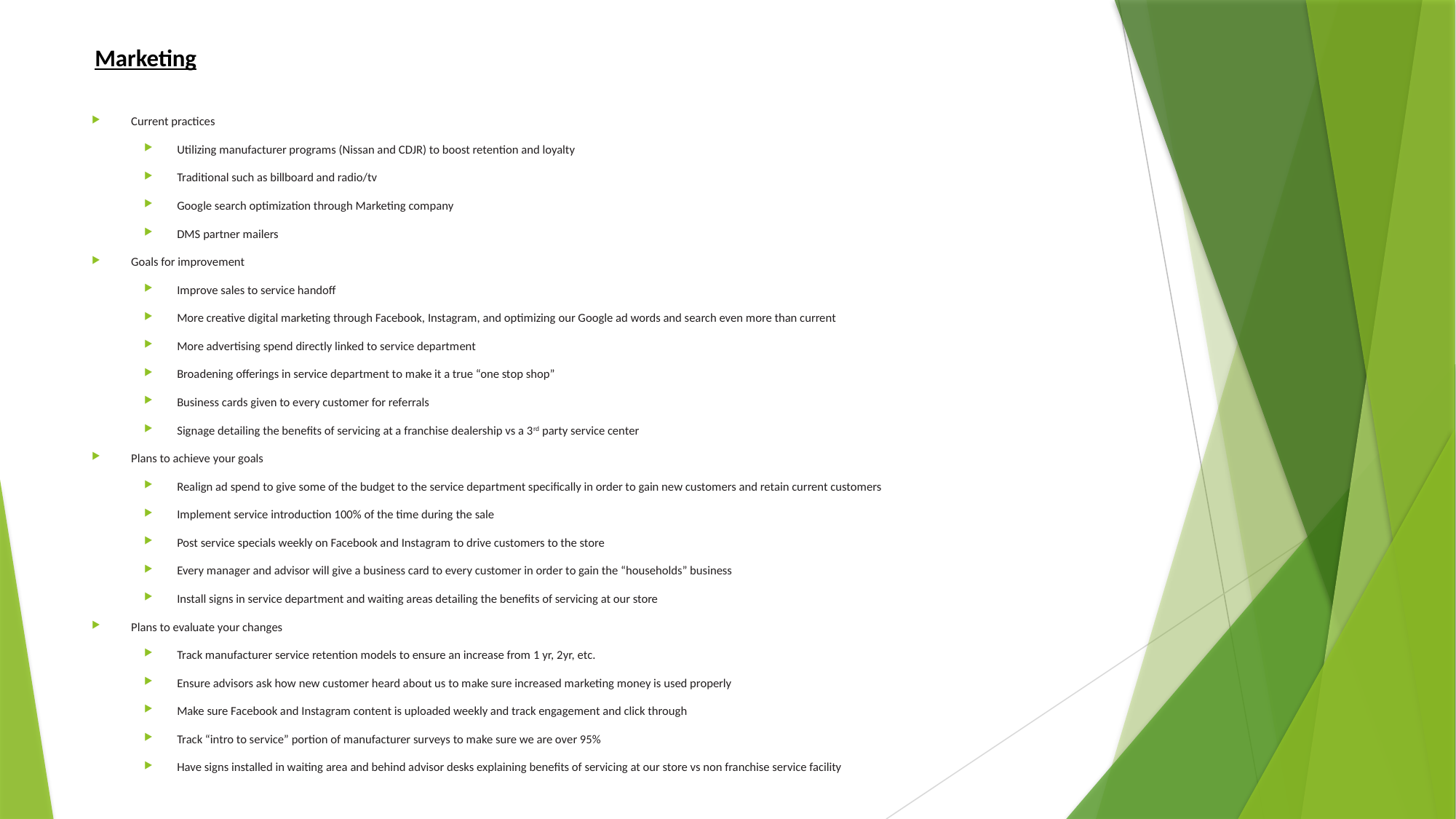

# Marketing
Current practices
Utilizing manufacturer programs (Nissan and CDJR) to boost retention and loyalty
Traditional such as billboard and radio/tv
Google search optimization through Marketing company
DMS partner mailers
Goals for improvement
Improve sales to service handoff
More creative digital marketing through Facebook, Instagram, and optimizing our Google ad words and search even more than current
More advertising spend directly linked to service department
Broadening offerings in service department to make it a true “one stop shop”
Business cards given to every customer for referrals
Signage detailing the benefits of servicing at a franchise dealership vs a 3rd party service center
Plans to achieve your goals
Realign ad spend to give some of the budget to the service department specifically in order to gain new customers and retain current customers
Implement service introduction 100% of the time during the sale
Post service specials weekly on Facebook and Instagram to drive customers to the store
Every manager and advisor will give a business card to every customer in order to gain the “households” business
Install signs in service department and waiting areas detailing the benefits of servicing at our store
Plans to evaluate your changes
Track manufacturer service retention models to ensure an increase from 1 yr, 2yr, etc.
Ensure advisors ask how new customer heard about us to make sure increased marketing money is used properly
Make sure Facebook and Instagram content is uploaded weekly and track engagement and click through
Track “intro to service” portion of manufacturer surveys to make sure we are over 95%
Have signs installed in waiting area and behind advisor desks explaining benefits of servicing at our store vs non franchise service facility